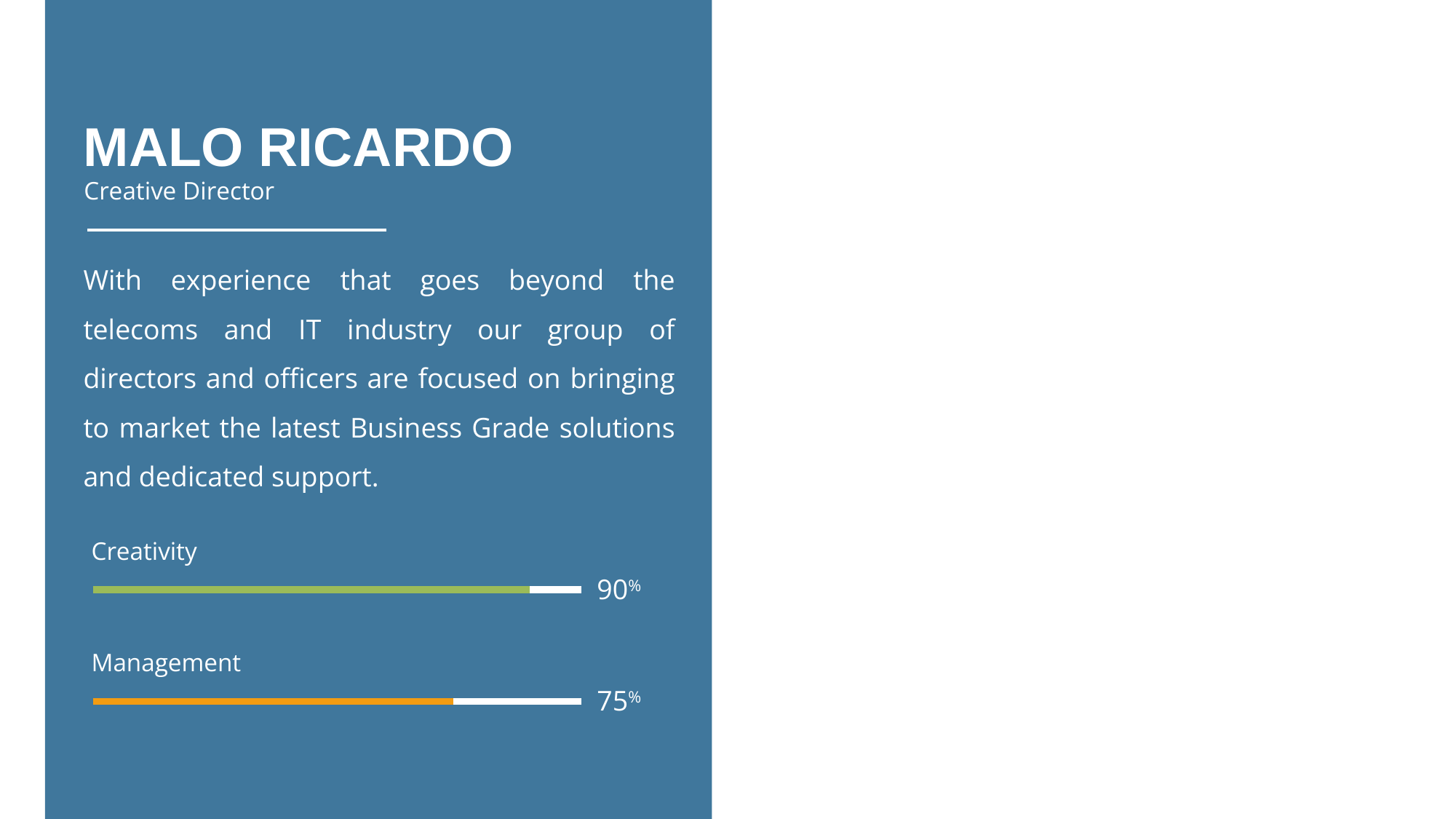

MALO RICARDO
Creative Director
With experience that goes beyond the telecoms and IT industry our group of directors and officers are focused on bringing to market the latest Business Grade solutions and dedicated support.
Creativity
90%
Management
75%